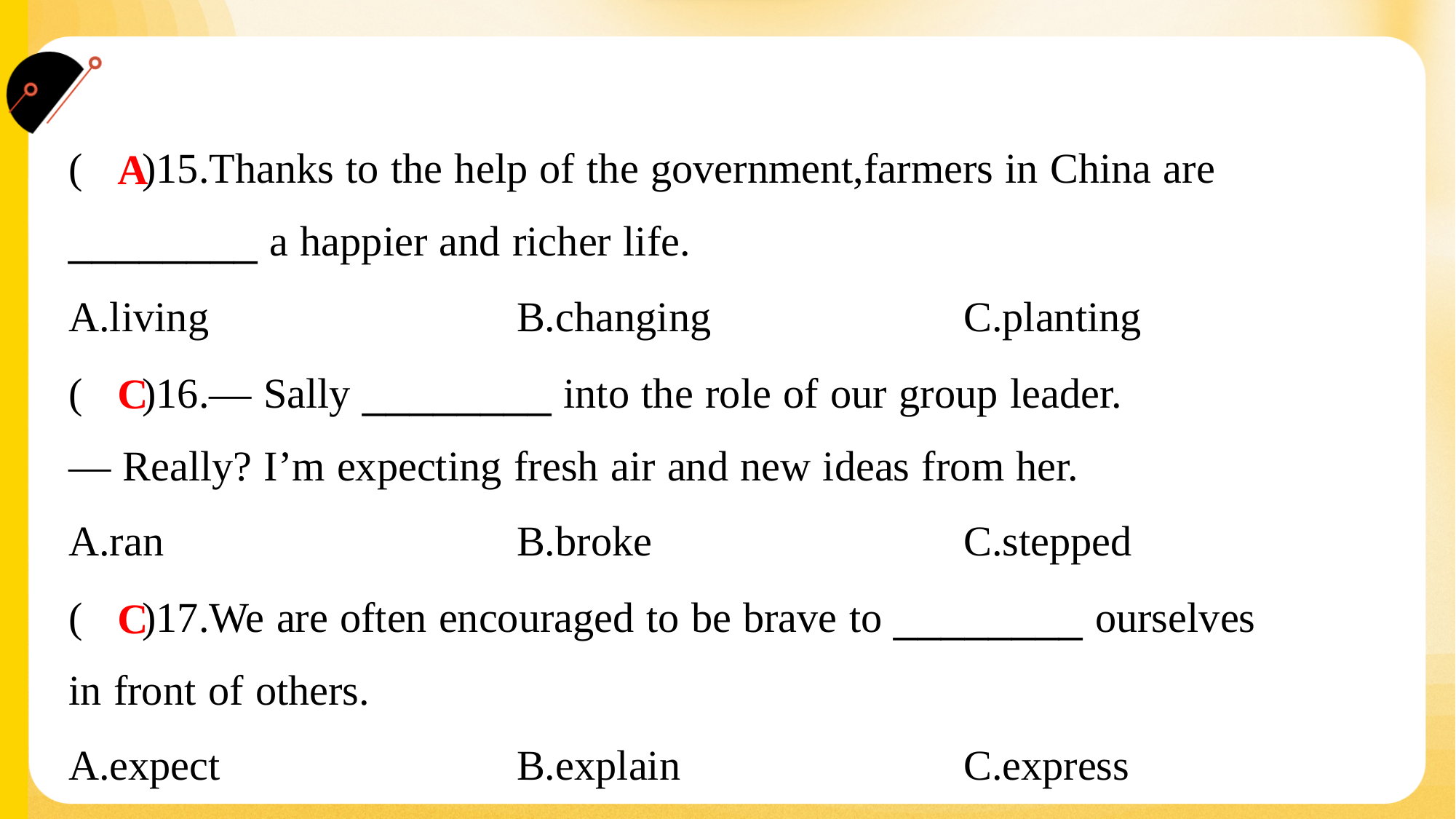

(     )15.Thanks to the help of the government,farmers in China are
________ a happier and richer life.
A
A.living	B.changing	C.planting
(     )16.— Sally ________ into the role of our group leader.
— Really? I’m expecting fresh air and new ideas from her.
C
A.ran	B.broke	C.stepped
(     )17.We are often encouraged to be brave to ________ ourselves
in front of others.
C
A.expect	B.explain	C.express